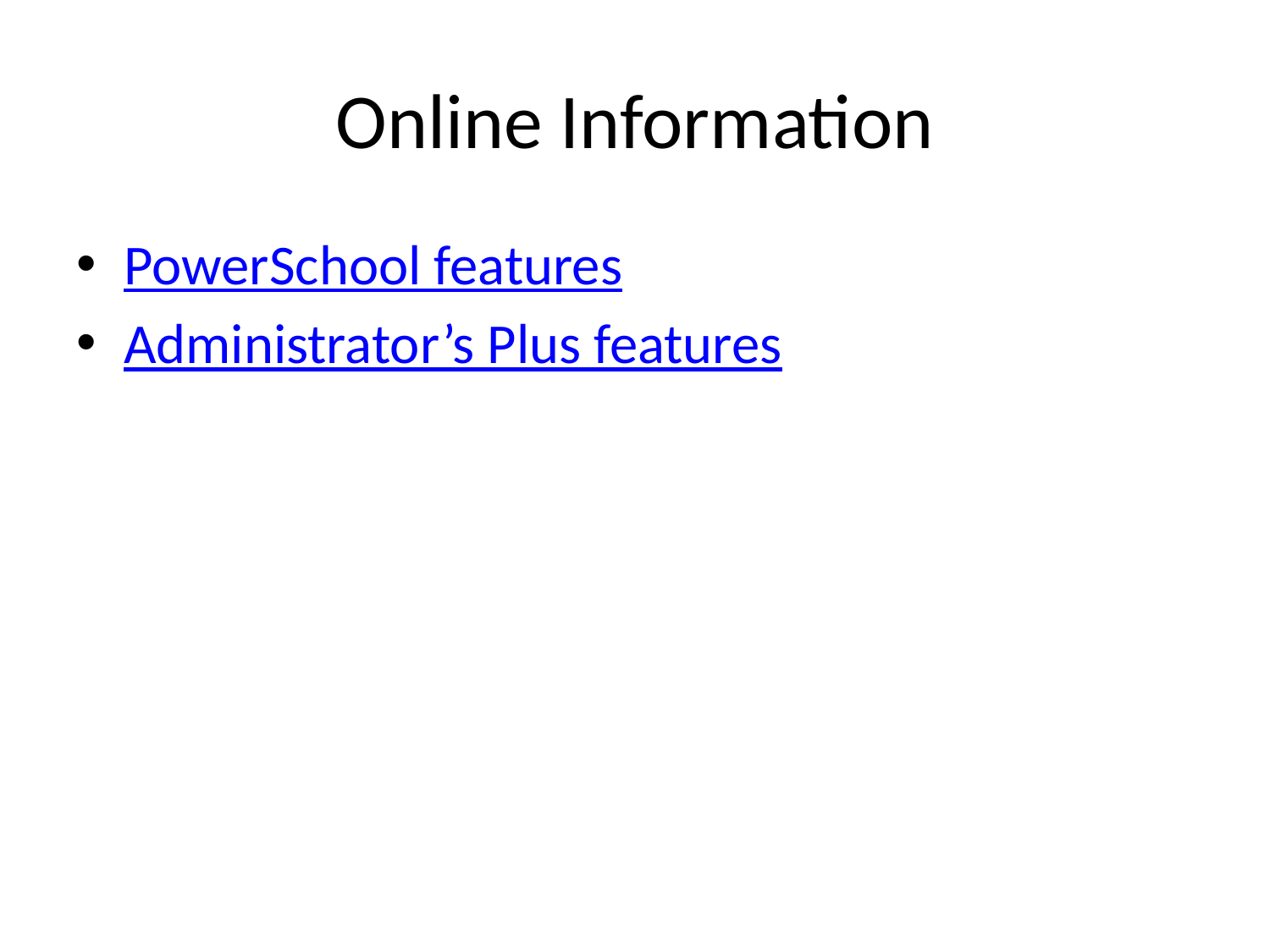

# Online Information
PowerSchool features
Administrator’s Plus features